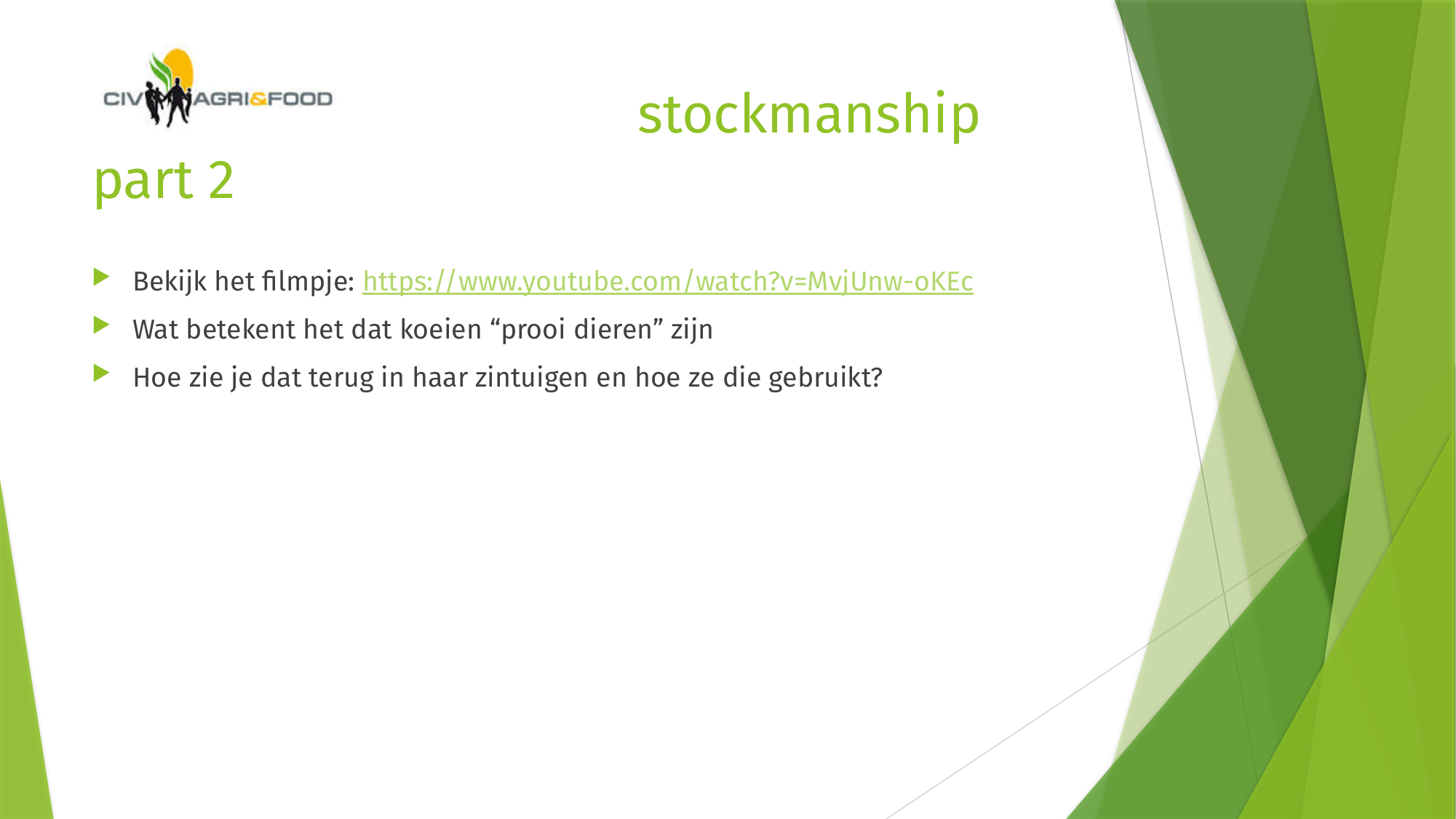

# stockmanship part 2
Bekijk het filmpje: https://www.youtube.com/watch?v=MvjUnw-oKEc
Wat betekent het dat koeien “prooi dieren” zijn
Hoe zie je dat terug in haar zintuigen en hoe ze die gebruikt?